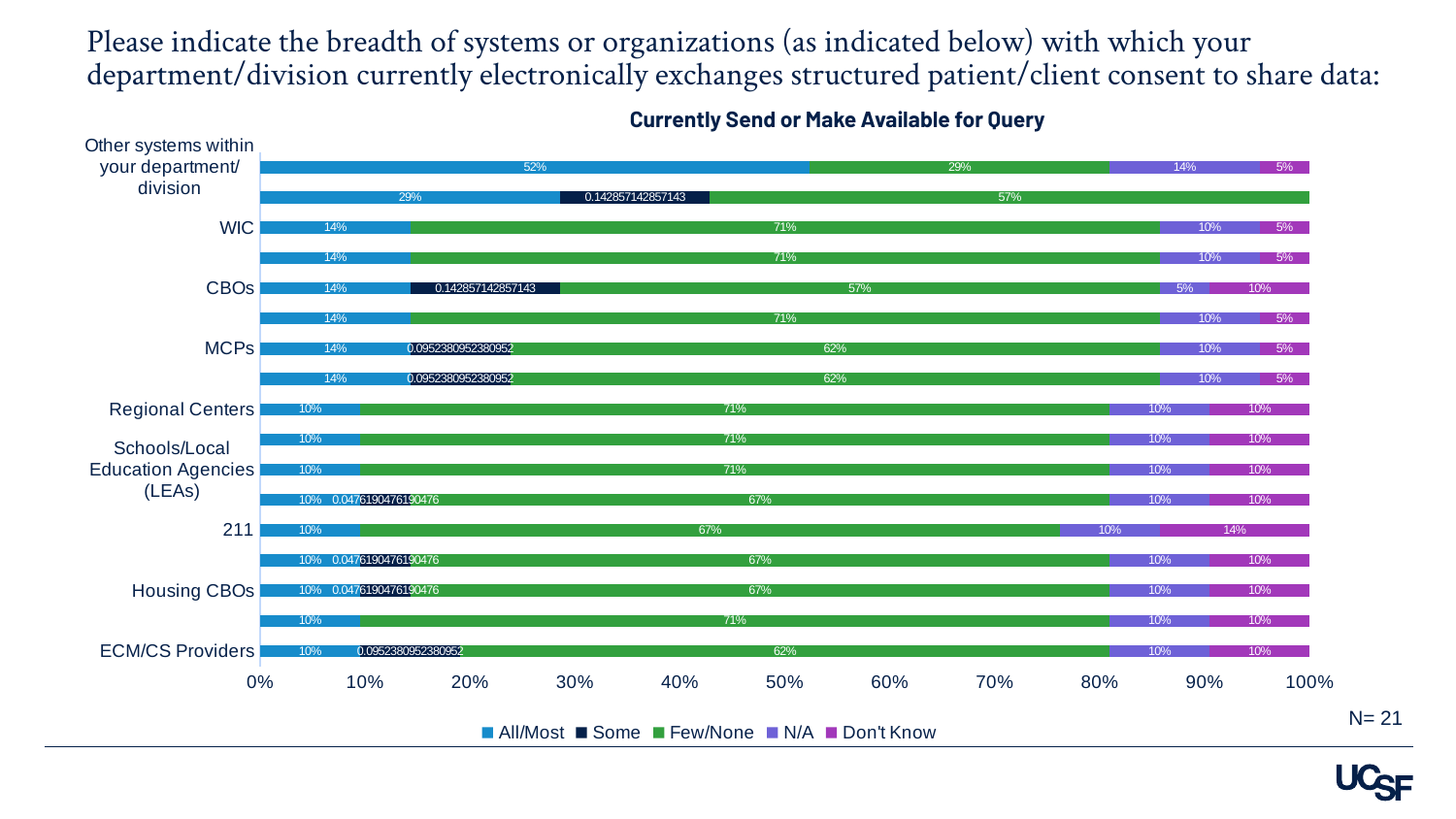

# Please indicate the breadth of systems or organizations (as indicated below) with which your department/division currently electronically exchanges structured patient/client consent to share data:
Currently Send or Make Available for Query

### Chart

| Category | All/Most | Some | Few/None | N/A | Don't Know |
|---|---|---|---|---|---|
| ECM/CS Providers | 0.09523809523809523 | 0.09523809523809523 | 0.6190476190476191 | 0.09523809523809523 | 0.09523809523809523 |
| SS-Benefits | 0.09523809523809523 | None | 0.7142857142857143 | 0.09523809523809523 | 0.09523809523809523 |
| Housing CBOs | 0.09523809523809523 | 0.047619047619047616 | 0.6666666666666666 | 0.09523809523809523 | 0.09523809523809523 |
| Continuum of Care (CoC) | 0.09523809523809523 | 0.047619047619047616 | 0.6666666666666666 | 0.09523809523809523 | 0.09523809523809523 |
| 211 | 0.09523809523809523 | None | 0.6666666666666666 | 0.09523809523809523 | 0.14285714285714285 |
| Criminal / Legal Institutions | 0.09523809523809523 | 0.047619047619047616 | 0.6666666666666666 | 0.09523809523809523 | 0.09523809523809523 |
| Schools/Local Education Agencies (LEAs) | 0.09523809523809523 | None | 0.7142857142857143 | 0.09523809523809523 | 0.09523809523809523 |
| Area Agencies on Aging | 0.09523809523809523 | None | 0.7142857142857143 | 0.09523809523809523 | 0.09523809523809523 |
| Regional Centers | 0.09523809523809523 | None | 0.7142857142857143 | 0.09523809523809523 | 0.09523809523809523 |
| Hospitals | 0.14285714285714285 | 0.09523809523809523 | 0.6190476190476191 | 0.09523809523809523 | 0.047619047619047616 |
| MCPs | 0.14285714285714285 | 0.09523809523809523 | 0.6190476190476191 | 0.09523809523809523 | 0.047619047619047616 |
| SS-County Welfare | 0.14285714285714285 | None | 0.7142857142857143 | 0.09523809523809523 | 0.047619047619047616 |
| CBOs | 0.14285714285714285 | 0.14285714285714285 | 0.5714285714285714 | 0.047619047619047616 | 0.09523809523809523 |
| County Public Health | 0.14285714285714285 | None | 0.7142857142857143 | 0.09523809523809523 | 0.047619047619047616 |
| WIC | 0.14285714285714285 | None | 0.7142857142857143 | 0.09523809523809523 | 0.047619047619047616 |
| County Substance Use Disorder (SUD) Services | 0.2857142857142857 | 0.14285714285714285 | 0.5714285714285714 | None | None |
| Other systems within your department/division | 0.5238095238095238 | None | 0.2857142857142857 | 0.14285714285714285 | 0.047619047619047616 |
N= 21